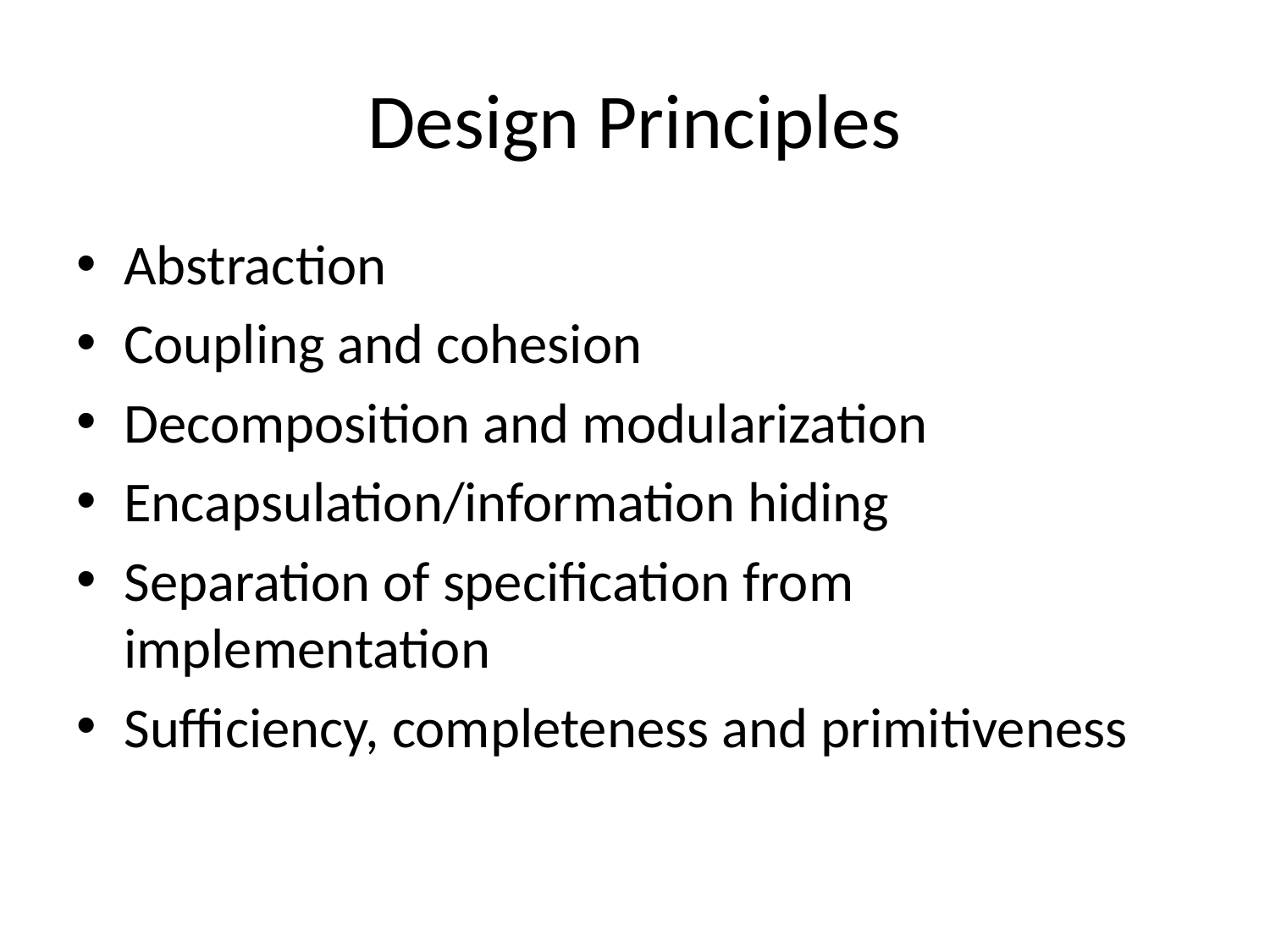

# Design Principles
Abstraction
Coupling and cohesion
Decomposition and modularization
Encapsulation/information hiding
Separation of specification from implementation
Sufficiency, completeness and primitiveness